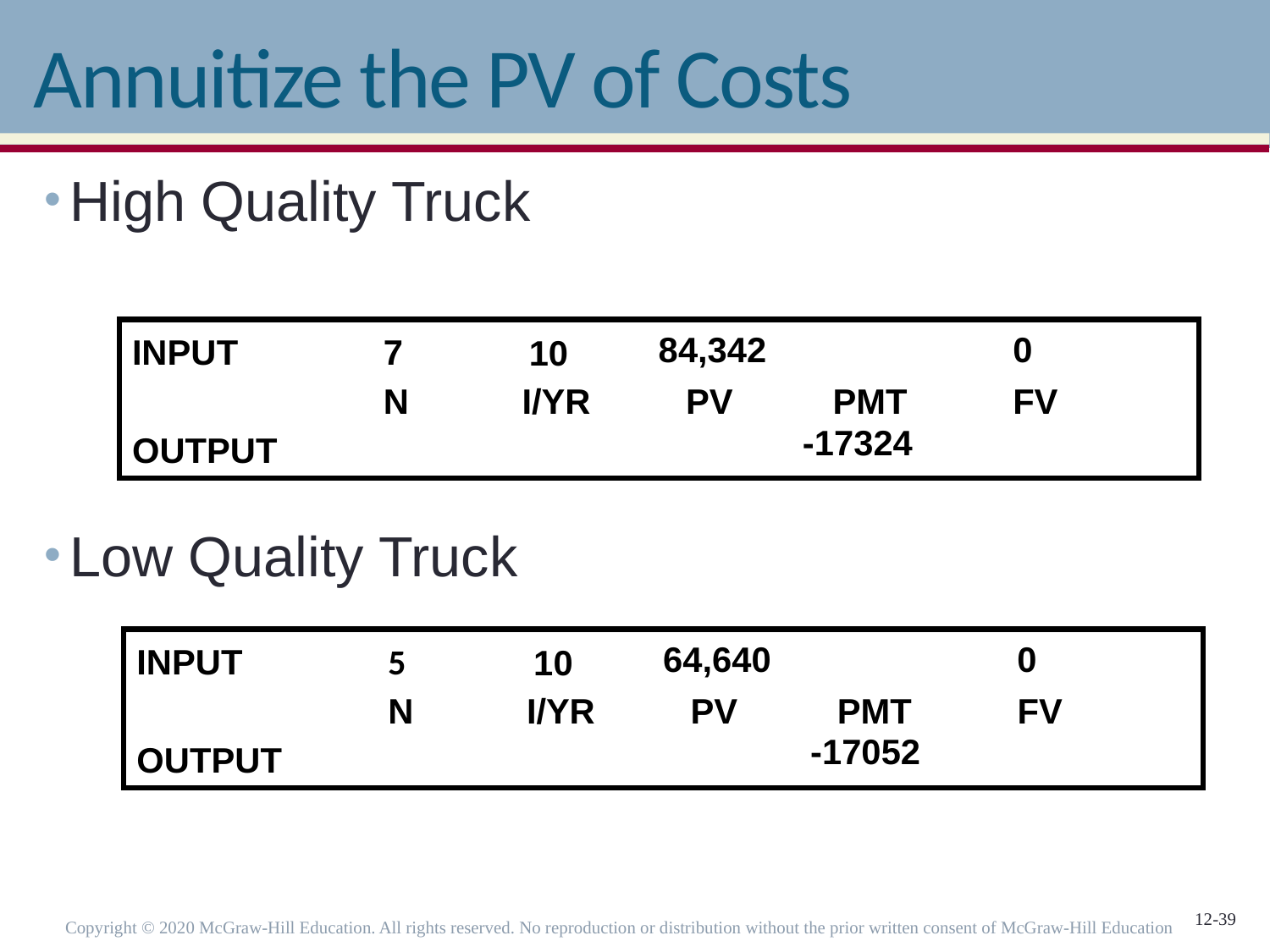

# Annuitize the PV of Costs
High Quality Truck

Low Quality Truck

84,342
0
INPUT
7

  10
N
I/YR
PV
PMT
FV
OUTPUT
  -17324

64,640
0
INPUT
5

  10
N
I/YR
PV
PMT
FV
OUTPUT
  -17052
Copyright © 2020 McGraw-Hill Education. All rights reserved. No reproduction or distribution without the prior written consent of McGraw-Hill Education